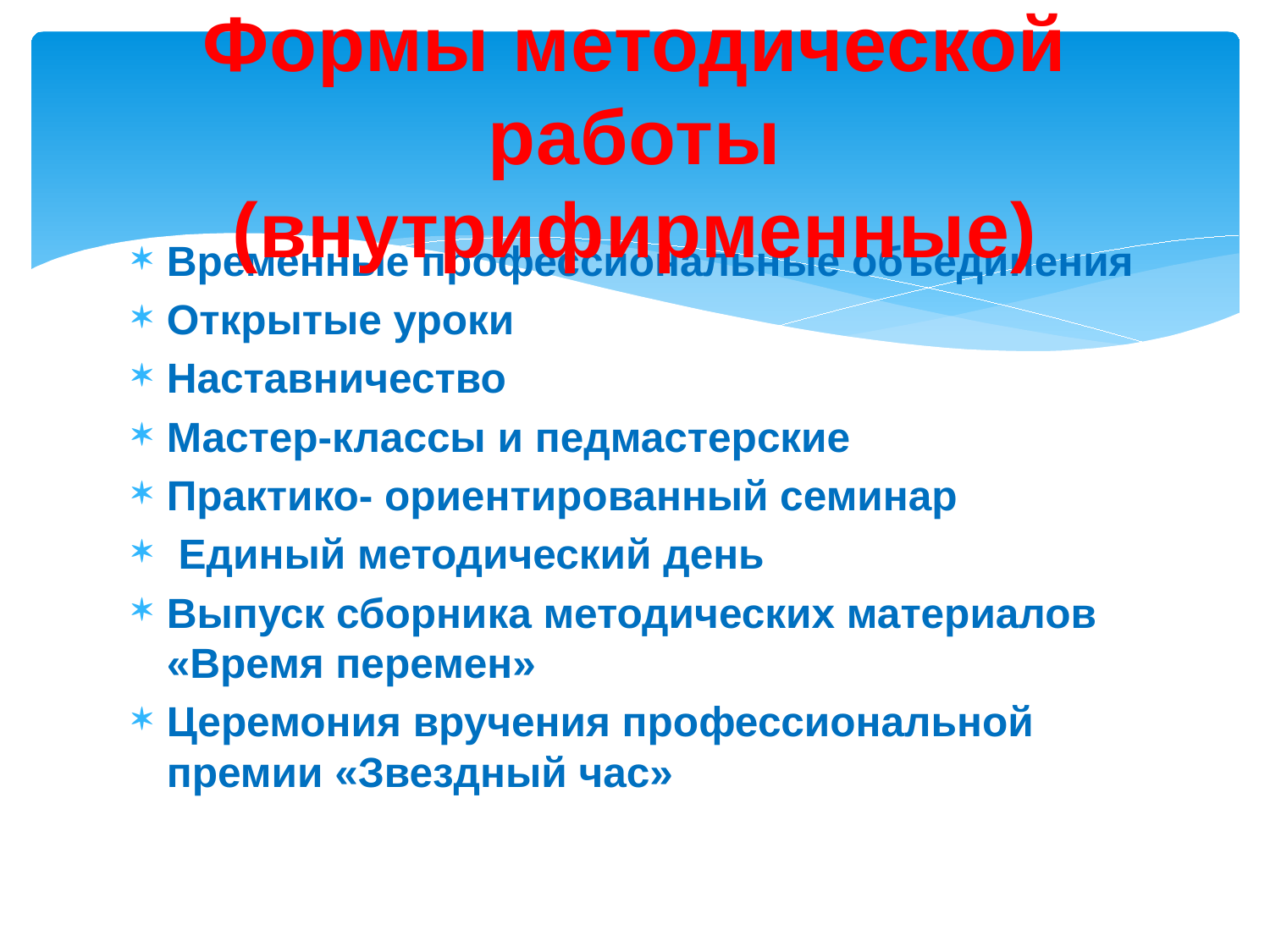

# Формы методической работы (внутрифирменные)
Временные профессиональные объединения
Открытые уроки
Наставничество
Мастер-классы и педмастерские
Практико- ориентированный семинар
 Единый методический день
Выпуск сборника методических материалов «Время перемен»
Церемония вручения профессиональной премии «Звездный час»